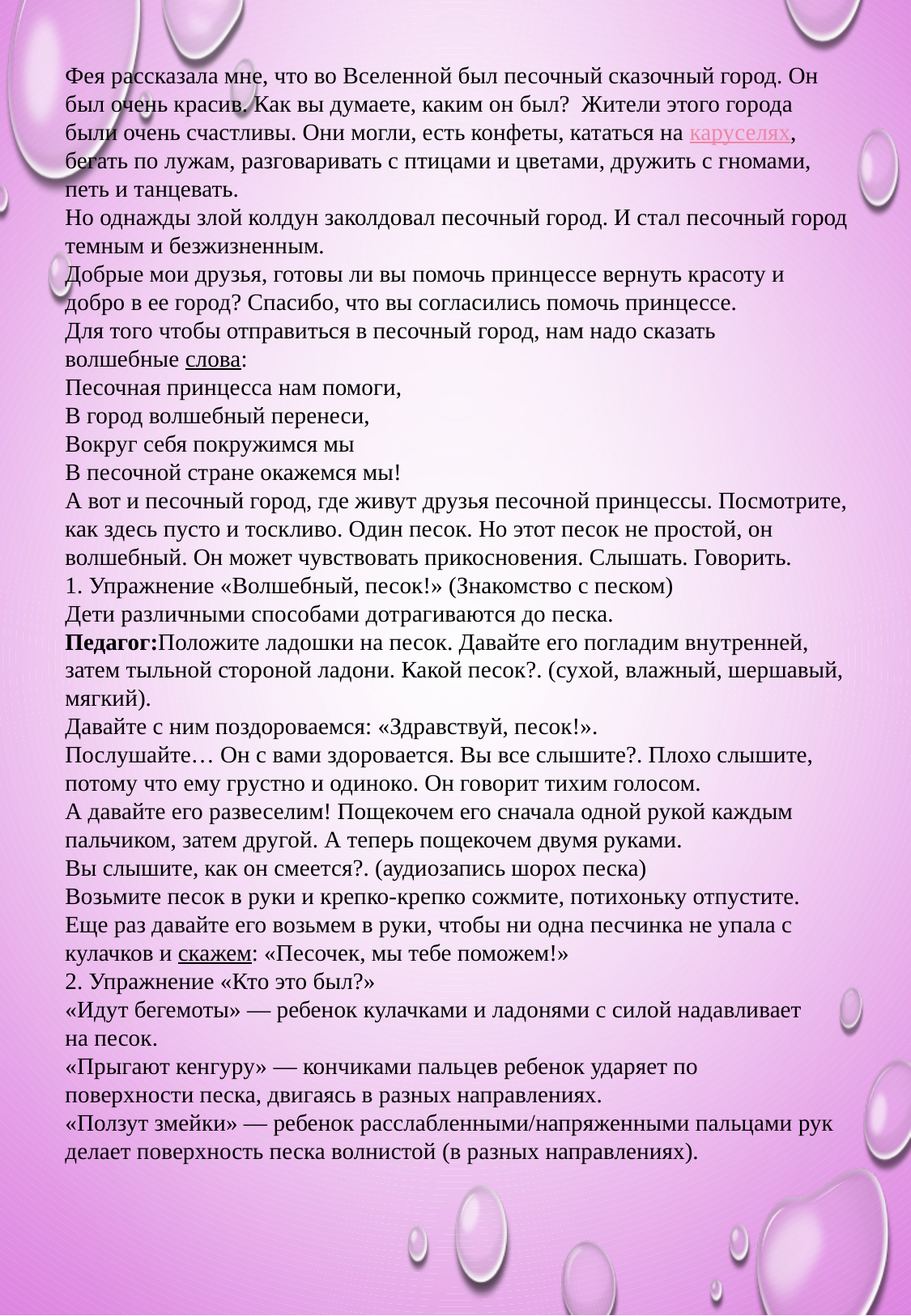

Фея рассказала мне, что во Вселенной был песочный сказочный город. Он был очень красив. Как вы думаете, каким он был?  Жители этого города были очень счастливы. Они могли, есть конфеты, кататься на каруселях, бегать по лужам, разговаривать с птицами и цветами, дружить с гномами, петь и танцевать.
Но однажды злой колдун заколдовал песочный город. И стал песочный город темным и безжизненным.
Добрые мои друзья, готовы ли вы помочь принцессе вернуть красоту и добро в ее город? Спасибо, что вы согласились помочь принцессе.
Для того чтобы отправиться в песочный город, нам надо сказать волшебные слова:
Песочная принцесса нам помоги,
В город волшебный перенеси,
Вокруг себя покружимся мы
В песочной стране окажемся мы!
А вот и песочный город, где живут друзья песочной принцессы. Посмотрите, как здесь пусто и тоскливо. Один песок. Но этот песок не простой, он волшебный. Он может чувствовать прикосновения. Слышать. Говорить.
1. Упражнение «Волшебный, песок!» (Знакомство с песком)
Дети различными способами дотрагиваются до песка.
Педагог:Положите ладошки на песок. Давайте его погладим внутренней, затем тыльной стороной ладони. Какой песок?. (сухой, влажный, шершавый, мягкий).
Давайте с ним поздороваемся: «Здравствуй, песок!».
Послушайте… Он с вами здоровается. Вы все слышите?. Плохо слышите, потому что ему грустно и одиноко. Он говорит тихим голосом.
А давайте его развеселим! Пощекочем его сначала одной рукой каждым пальчиком, затем другой. А теперь пощекочем двумя руками.
Вы слышите, как он смеется?. (аудиозапись шорох песка)
Возьмите песок в руки и крепко-крепко сожмите, потихоньку отпустите. Еще раз давайте его возьмем в руки, чтобы ни одна песчинка не упала с кулачков и скажем: «Песочек, мы тебе поможем!»
2. Упражнение «Кто это был?»
«Идут бегемоты» — ребенок кулачками и ладонями с силой надавливает на песок.
«Прыгают кенгуру» — кончиками пальцев ребенок ударяет по поверхности песка, двигаясь в разных направлениях.
«Ползут змейки» — ребенок расслабленными/напряженными пальцами рук делает поверхность песка волнистой (в разных направлениях).